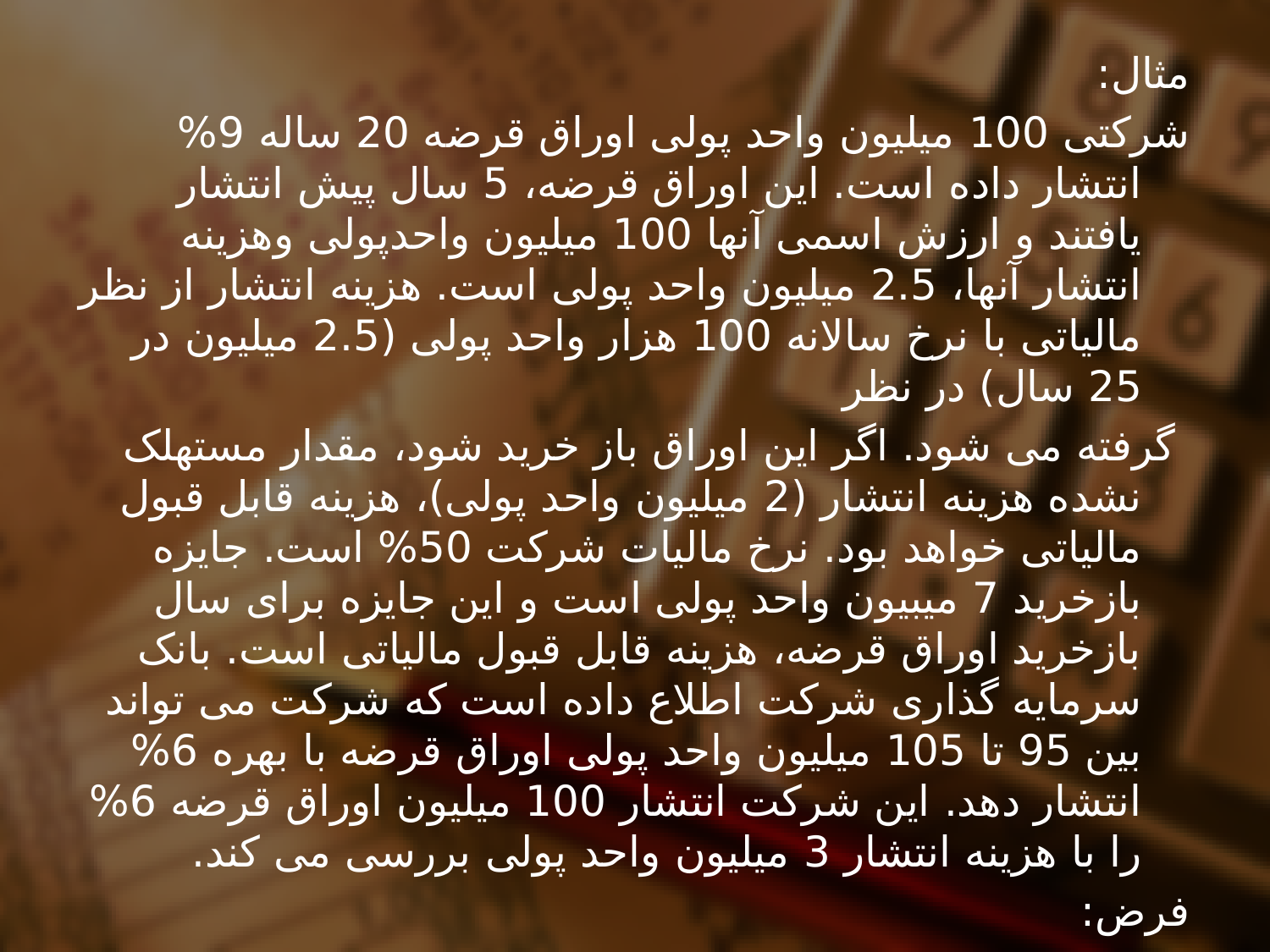

مثال:
شرکتی 100 میلیون واحد پولی اوراق قرضه 20 ساله 9% انتشار داده است. این اوراق قرضه، 5 سال پیش انتشار یافتند و ارزش اسمی آنها 100 میلیون واحدپولی وهزینه انتشار آنها، 2.5 میلیون واحد پولی است. هزینه انتشار از نظر مالیاتی با نرخ سالانه 100 هزار واحد پولی (2.5 میلیون در 25 سال) در نظر
 گرفته می شود. اگر این اوراق باز خرید شود، مقدار مستهلک نشده هزینه انتشار (2 میلیون واحد پولی)، هزینه قابل قبول مالیاتی خواهد بود. نرخ مالیات شرکت 50% است. جایزه بازخرید 7 میبیون واحد پولی است و این جایزه برای سال بازخرید اوراق قرضه، هزینه قابل قبول مالیاتی است. بانک سرمایه گذاری شرکت اطلاع داده است که شرکت می تواند بین 95 تا 105 میلیون واحد پولی اوراق قرضه با بهره 6% انتشار دهد. این شرکت انتشار 100 میلیون اوراق قرضه 6% را با هزینه انتشار 3 میلیون واحد پولی بررسی می کند.
فرض:
بهره اوراق قرضه درست بعد از بازخرید پرداخت می شود.
پرداخت بهره سالانه صورت می گیرد وبنابراین پرداخت بعدی بهره سال بعد انجام می شود.